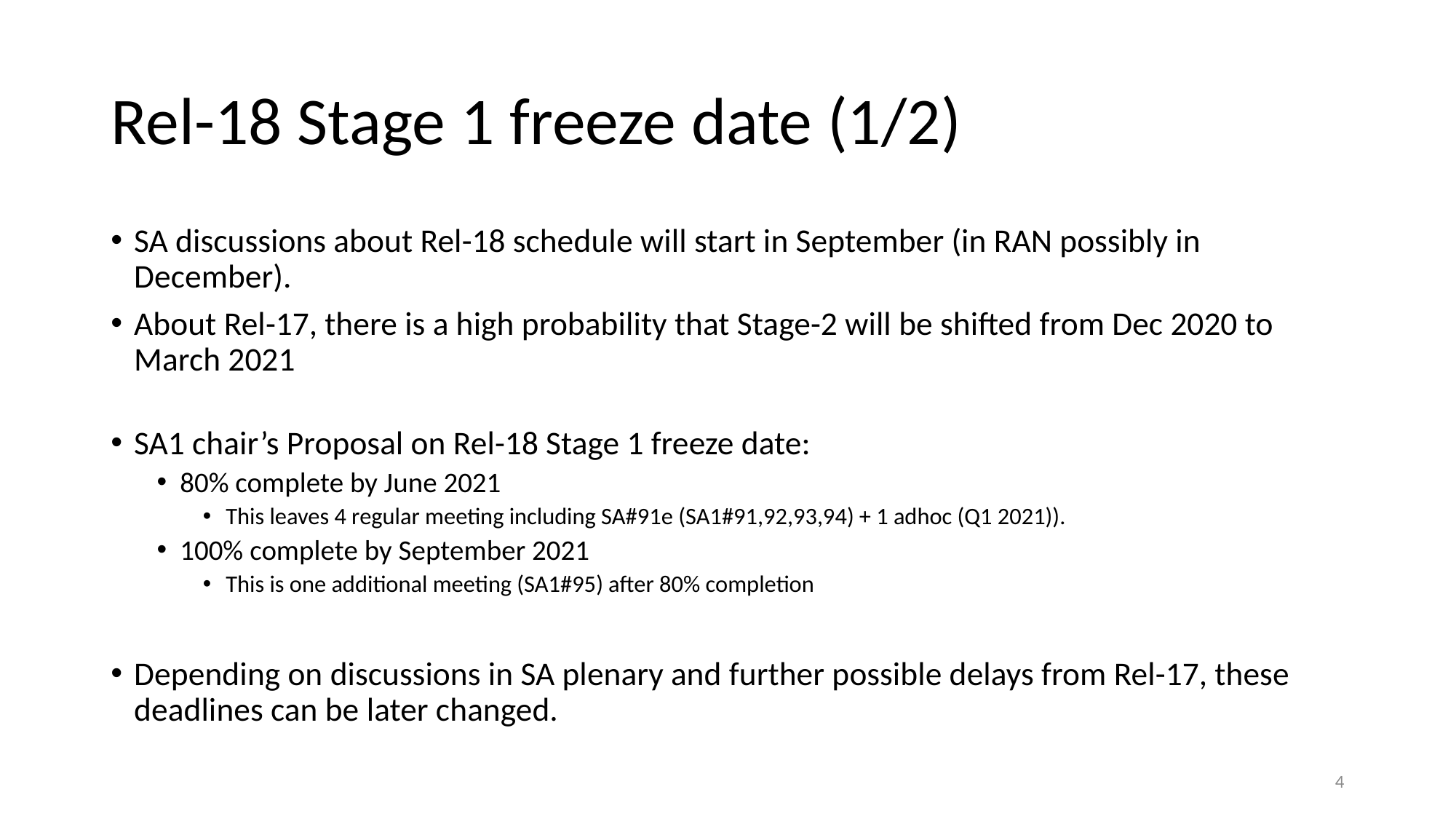

# Rel-18 Stage 1 freeze date (1/2)
SA discussions about Rel-18 schedule will start in September (in RAN possibly in December).
About Rel-17, there is a high probability that Stage-2 will be shifted from Dec 2020 to March 2021

SA1 chair’s Proposal on Rel-18 Stage 1 freeze date:
80% complete by June 2021
This leaves 4 regular meeting including SA#91e (SA1#91,92,93,94) + 1 adhoc (Q1 2021)).
100% complete by September 2021
This is one additional meeting (SA1#95) after 80% completion

Depending on discussions in SA plenary and further possible delays from Rel-17, these deadlines can be later changed.

4